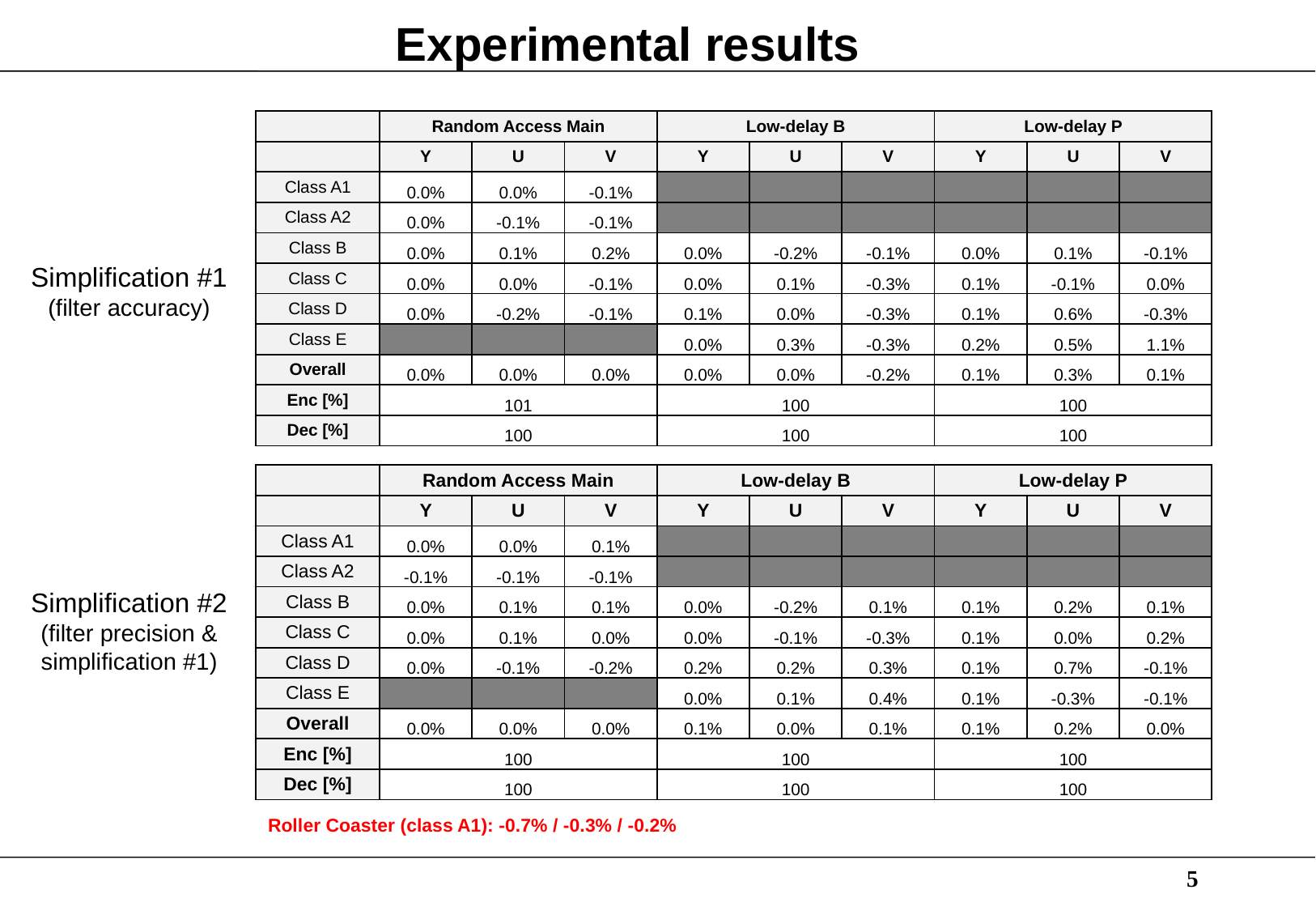

# Experimental results
|  | Random Access Main |  |  | Low-delay B |  |  | Low-delay P |  |  |
| --- | --- | --- | --- | --- | --- | --- | --- | --- | --- |
|  | Y | U | V | Y | U | V | Y | U | V |
| Class A1 | 0.0% | 0.0% | -0.1% |  |  |  |  |  |  |
| Class A2 | 0.0% | -0.1% | -0.1% |  |  |  |  |  |  |
| Class B | 0.0% | 0.1% | 0.2% | 0.0% | -0.2% | -0.1% | 0.0% | 0.1% | -0.1% |
| Class C | 0.0% | 0.0% | -0.1% | 0.0% | 0.1% | -0.3% | 0.1% | -0.1% | 0.0% |
| Class D | 0.0% | -0.2% | -0.1% | 0.1% | 0.0% | -0.3% | 0.1% | 0.6% | -0.3% |
| Class E |  |  |  | 0.0% | 0.3% | -0.3% | 0.2% | 0.5% | 1.1% |
| Overall | 0.0% | 0.0% | 0.0% | 0.0% | 0.0% | -0.2% | 0.1% | 0.3% | 0.1% |
| Enc [%] | 101 |  |  | 100 |  |  | 100 |  |  |
| Dec [%] | 100 |  |  | 100 |  |  | 100 |  |  |
Simplification #1
(filter accuracy)
|  | Random Access Main |  |  | Low-delay B |  |  | Low-delay P |  |  |
| --- | --- | --- | --- | --- | --- | --- | --- | --- | --- |
|  | Y | U | V | Y | U | V | Y | U | V |
| Class A1 | 0.0% | 0.0% | 0.1% |  |  |  |  |  |  |
| Class A2 | -0.1% | -0.1% | -0.1% |  |  |  |  |  |  |
| Class B | 0.0% | 0.1% | 0.1% | 0.0% | -0.2% | 0.1% | 0.1% | 0.2% | 0.1% |
| Class C | 0.0% | 0.1% | 0.0% | 0.0% | -0.1% | -0.3% | 0.1% | 0.0% | 0.2% |
| Class D | 0.0% | -0.1% | -0.2% | 0.2% | 0.2% | 0.3% | 0.1% | 0.7% | -0.1% |
| Class E |  |  |  | 0.0% | 0.1% | 0.4% | 0.1% | -0.3% | -0.1% |
| Overall | 0.0% | 0.0% | 0.0% | 0.1% | 0.0% | 0.1% | 0.1% | 0.2% | 0.0% |
| Enc [%] | 100 |  |  | 100 |  |  | 100 |  |  |
| Dec [%] | 100 |  |  | 100 |  |  | 100 |  |  |
Simplification #2
(filter precision &
simplification #1)
Roller Coaster (class A1): -0.7% / -0.3% / -0.2%
5